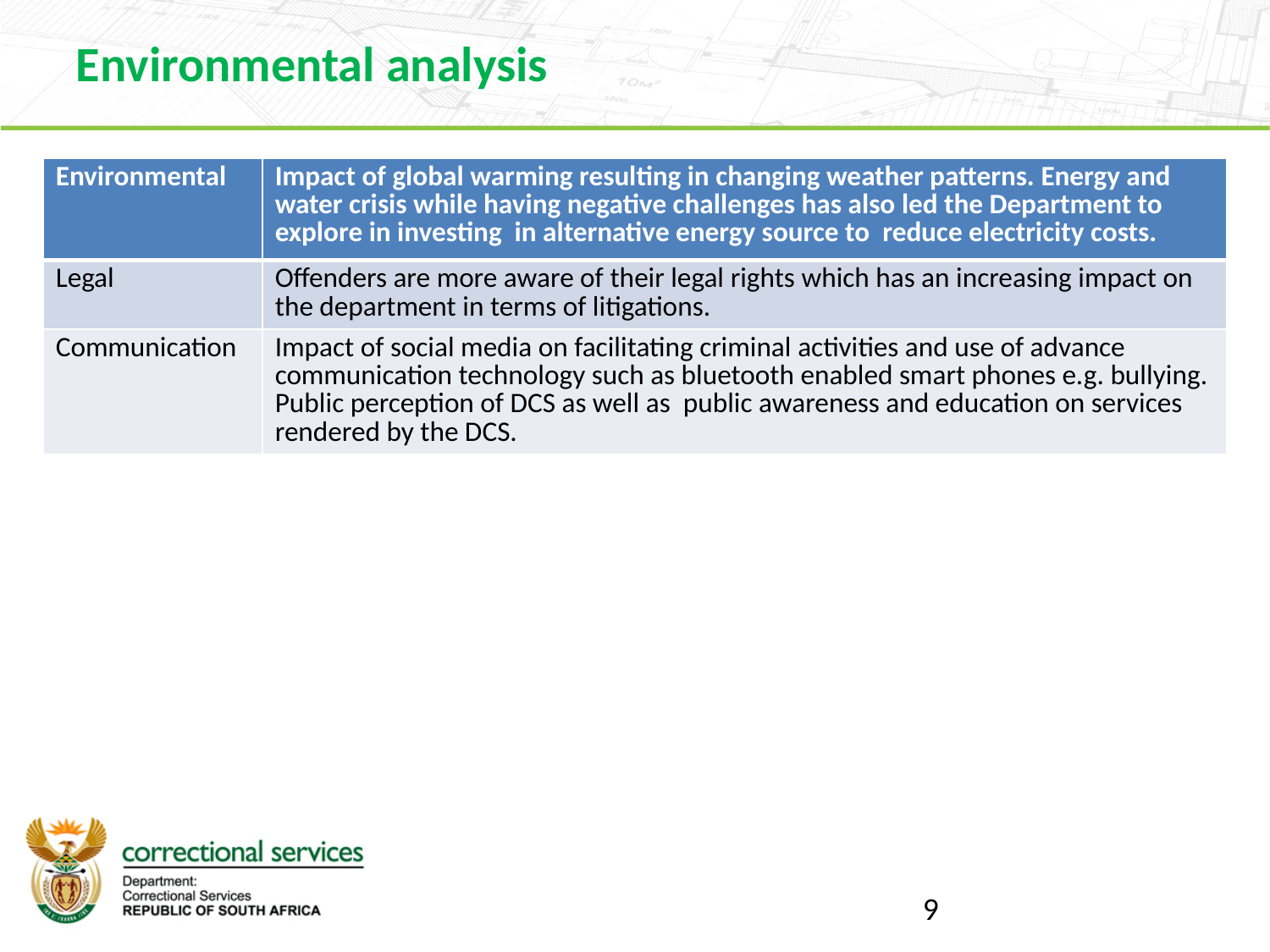

Environmental analysis
| Environmental | Impact of global warming resulting in changing weather patterns. Energy and water crisis while having negative challenges has also led the Department to explore in investing in alternative energy source to reduce electricity costs. |
| --- | --- |
| Legal | Offenders are more aware of their legal rights which has an increasing impact on the department in terms of litigations. |
| Communication | Impact of social media on facilitating criminal activities and use of advance communication technology such as bluetooth enabled smart phones e.g. bullying. Public perception of DCS as well as public awareness and education on services rendered by the DCS. |
9